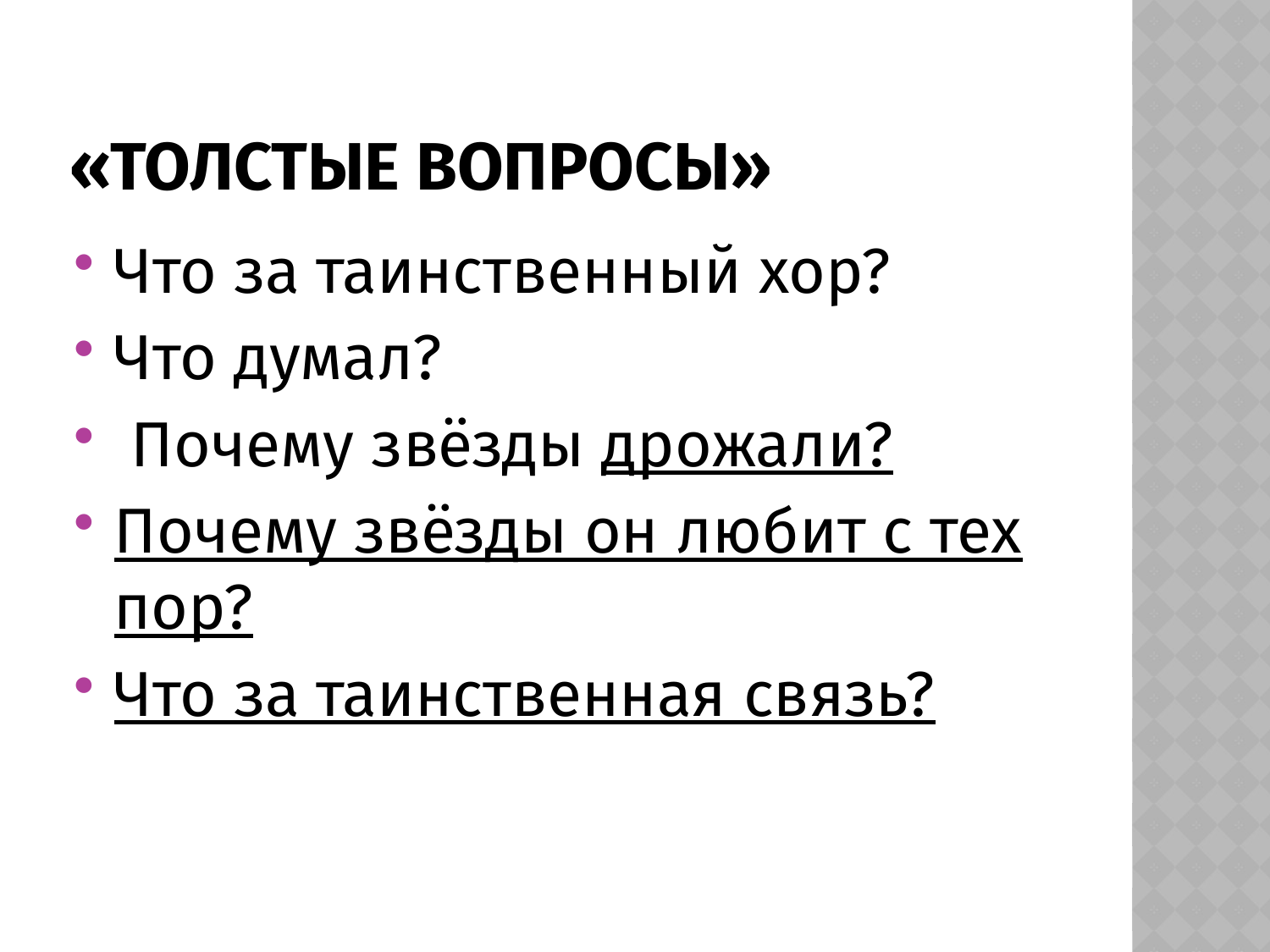

# «Толстые вопросы»
Что за таинственный хор?
Что думал?
 Почему звёзды дрожали?
Почему звёзды он любит с тех пор?
Что за таинственная связь?